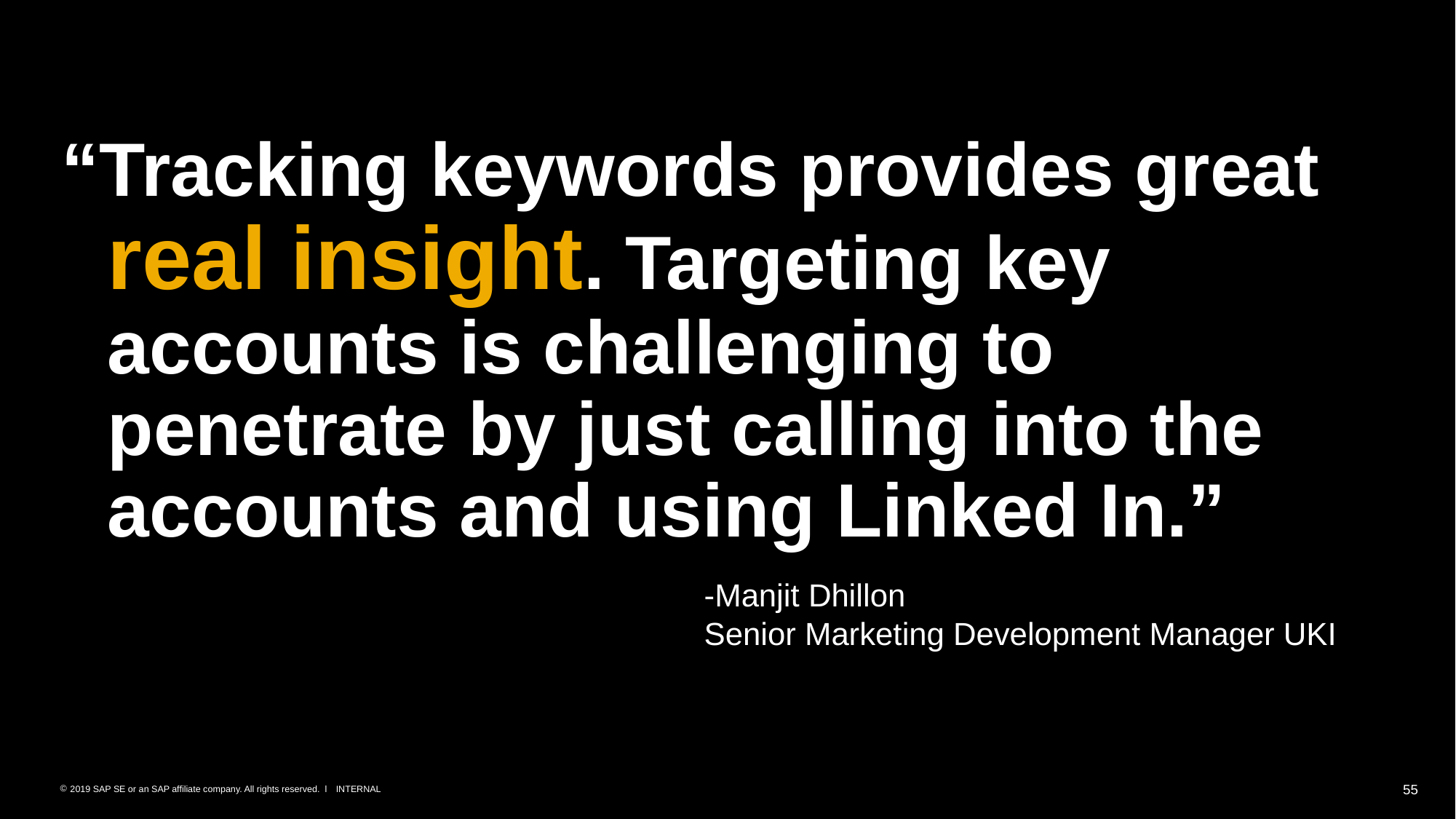

“Tracking keywords provides great real insight. Targeting key accounts is challenging to penetrate by just calling into the accounts and using Linked In.”
-Manjit Dhillon
Senior Marketing Development Manager UKI